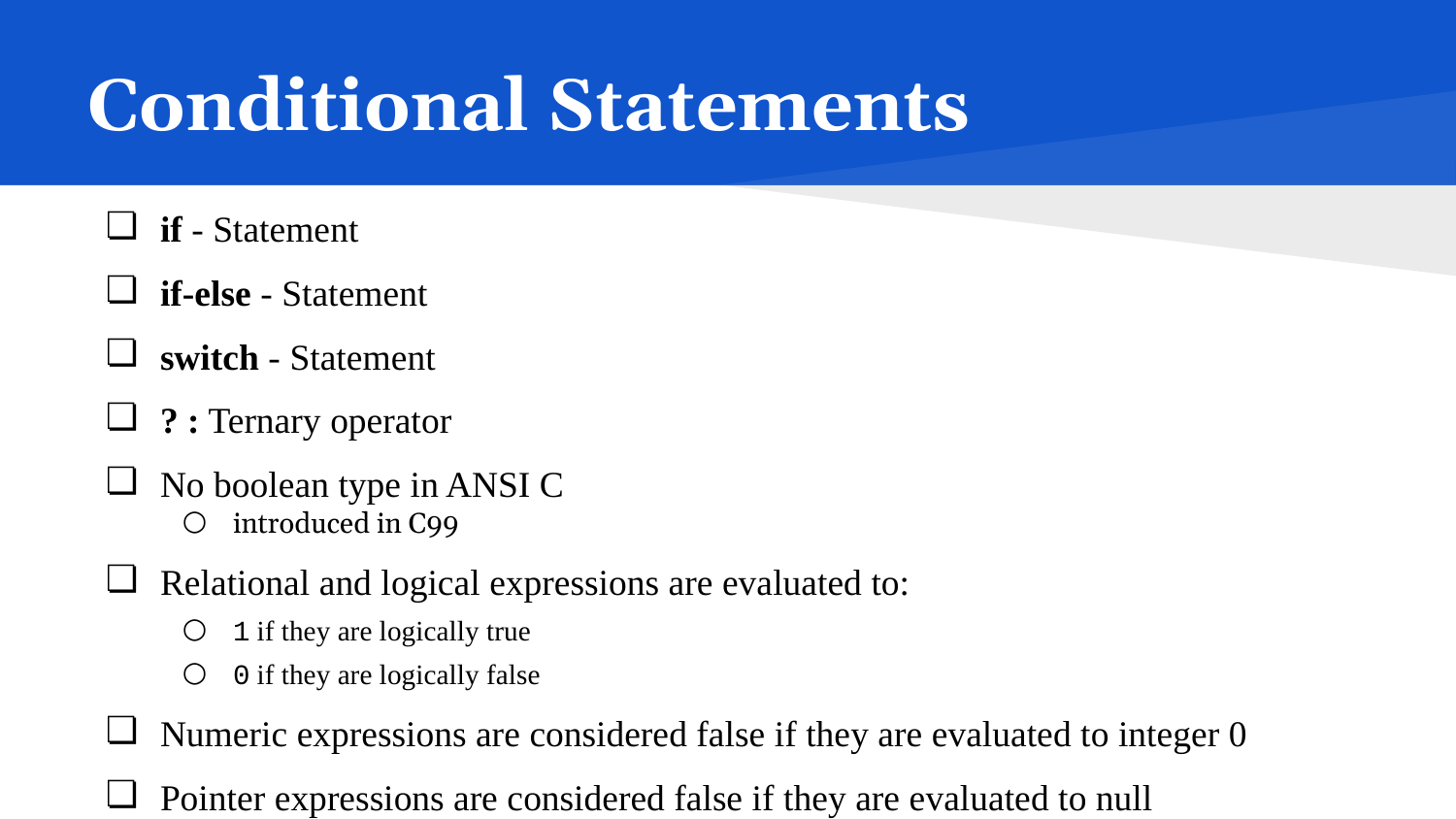

# Conditional Statements
if - Statement
if-else - Statement
switch - Statement
? : Ternary operator
No boolean type in ANSI C
introduced in C99
Relational and logical expressions are evaluated to:
1 if they are logically true
0 if they are logically false
Numeric expressions are considered false if they are evaluated to integer 0
Pointer expressions are considered false if they are evaluated to null